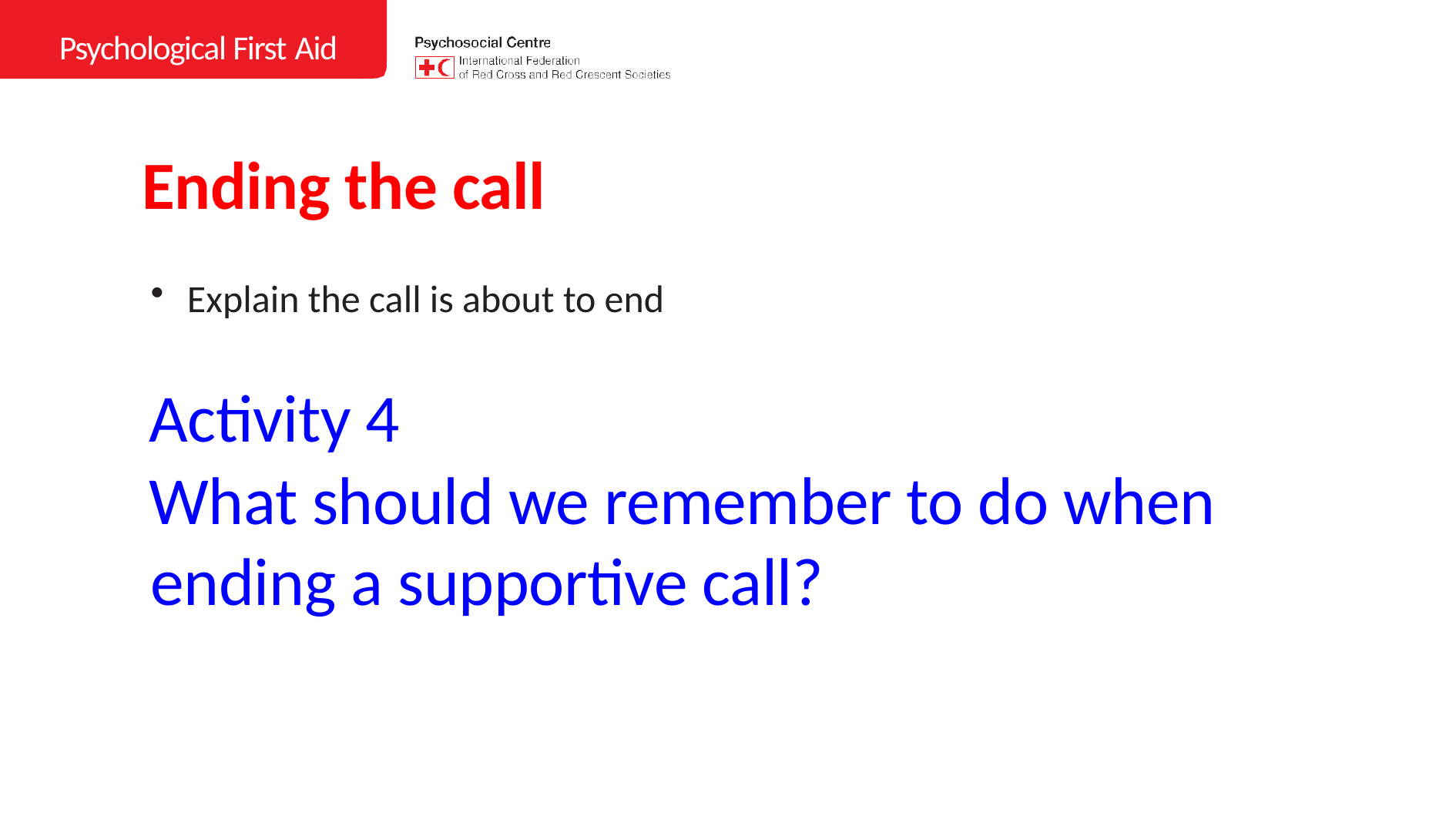

Psychological First Aid

# Ending the call
Explain the call is about to end

Activity 4
What should we remember to do when ending a supportive call?
SYRIAN ARAB RED CRESCENT